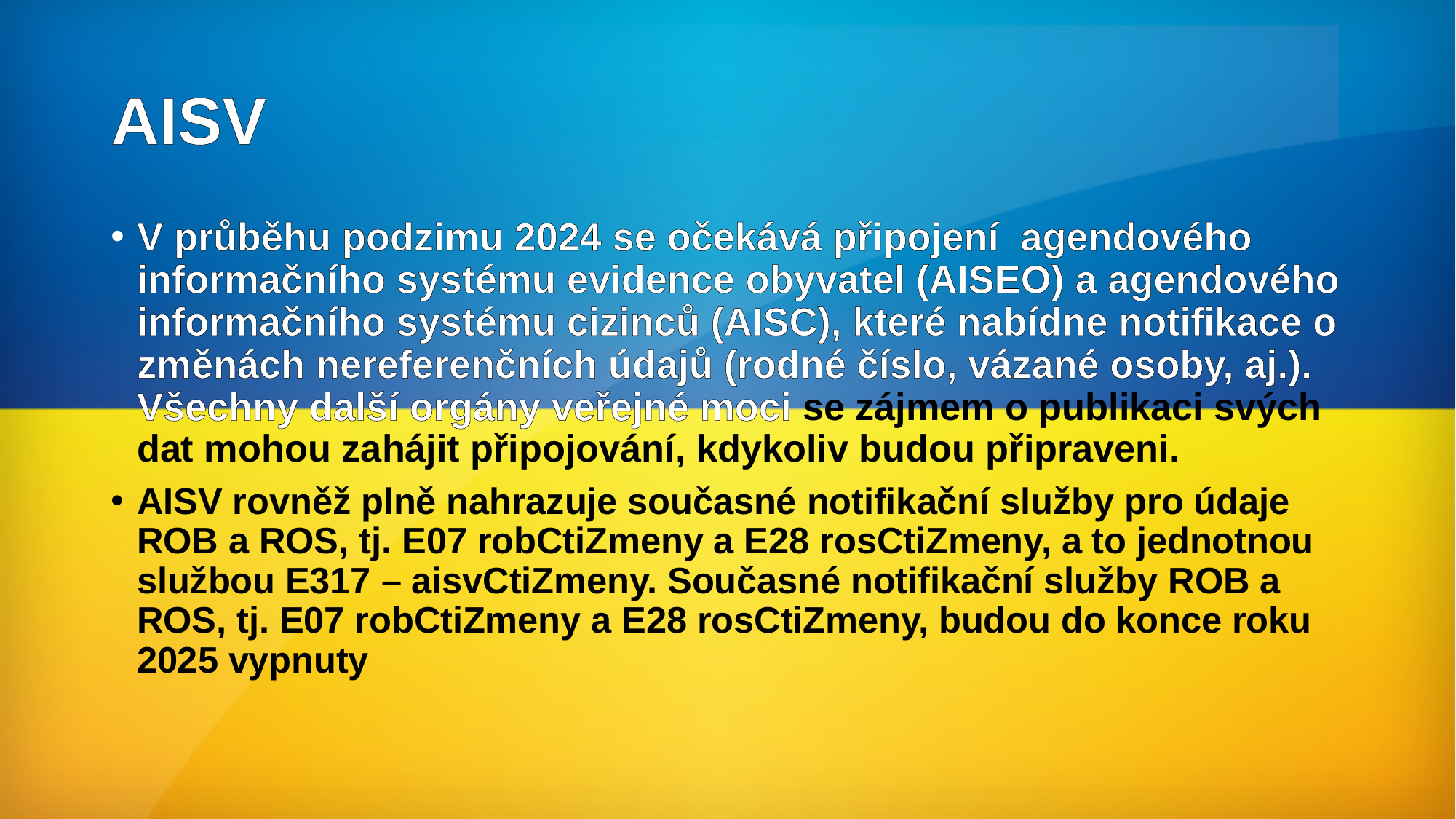

# AISV
V průběhu podzimu 2024 se očekává připojení  agendového informačního systému evidence obyvatel (AISEO) a agendového informačního systému cizinců (AISC), které nabídne notifikace o změnách nereferenčních údajů (rodné číslo, vázané osoby, aj.). Všechny další orgány veřejné moci se zájmem o publikaci svých dat mohou zahájit připojování, kdykoliv budou připraveni.
AISV rovněž plně nahrazuje současné notifikační služby pro údaje ROB a ROS, tj. E07 robCtiZmeny a E28 rosCtiZmeny, a to jednotnou službou E317 – aisvCtiZmeny. Současné notifikační služby ROB a ROS, tj. E07 robCtiZmeny a E28 rosCtiZmeny, budou do konce roku 2025 vypnuty